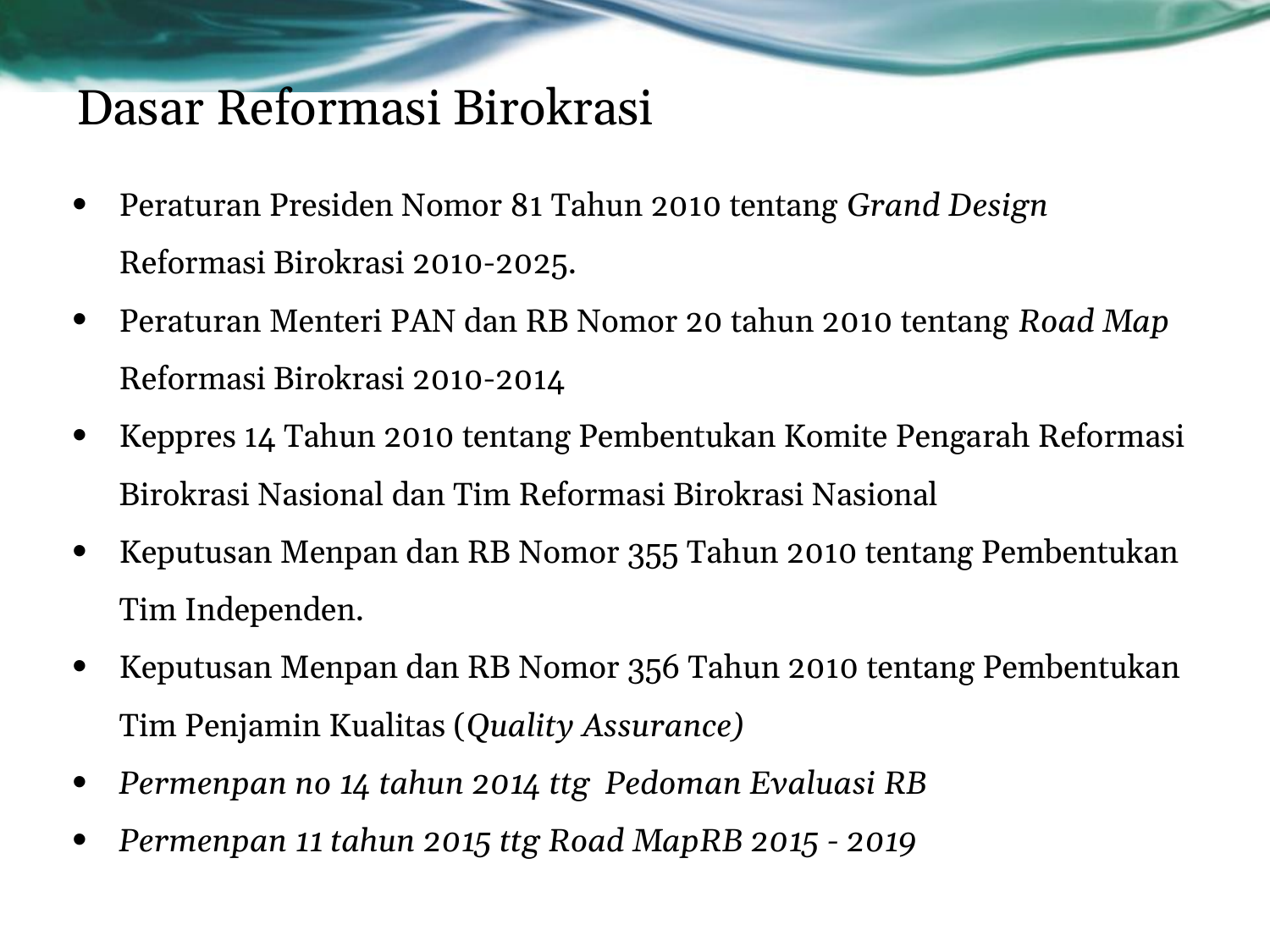

# Dasar Reformasi Birokrasi
Peraturan Presiden Nomor 81 Tahun 2010 tentang Grand Design Reformasi Birokrasi 2010-2025.
Peraturan Menteri PAN dan RB Nomor 20 tahun 2010 tentang Road Map Reformasi Birokrasi 2010-2014
Keppres 14 Tahun 2010 tentang Pembentukan Komite Pengarah Reformasi Birokrasi Nasional dan Tim Reformasi Birokrasi Nasional
Keputusan Menpan dan RB Nomor 355 Tahun 2010 tentang Pembentukan Tim Independen.
Keputusan Menpan dan RB Nomor 356 Tahun 2010 tentang Pembentukan Tim Penjamin Kualitas (Quality Assurance)
Permenpan no 14 tahun 2014 ttg  Pedoman Evaluasi RB
Permenpan 11 tahun 2015 ttg Road MapRB 2015 - 2019